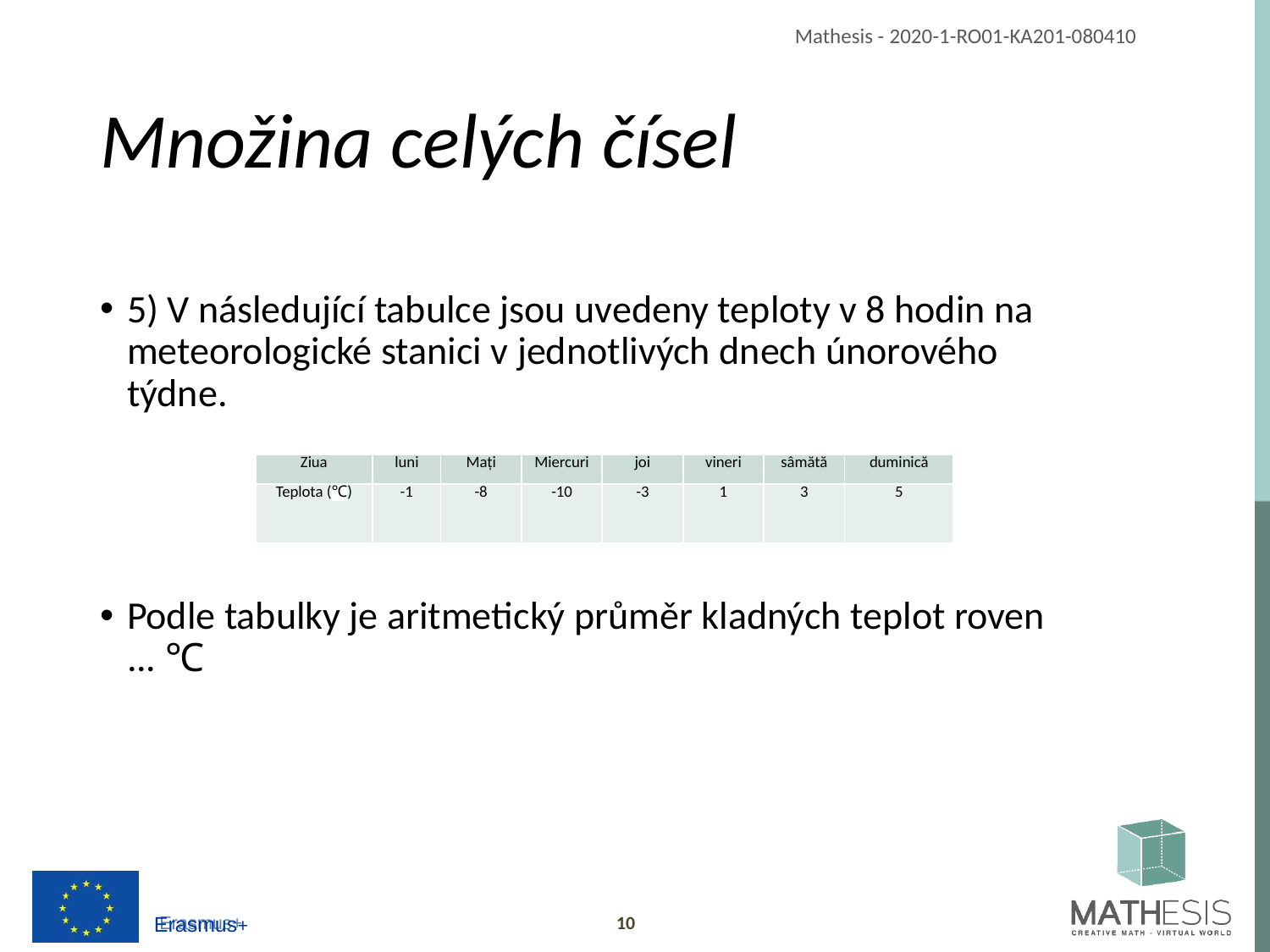

# Množina celých čísel
5) V následující tabulce jsou uvedeny teploty v 8 hodin na meteorologické stanici v jednotlivých dnech únorového týdne.

Podle tabulky je aritmetický průměr kladných teplot roven ... ℃

| Ziua | luni | Mați | Miercuri | joi | vineri | sâmătă | duminică |
| --- | --- | --- | --- | --- | --- | --- | --- |
| Teplota (℃) | -1 | -8 | -10 | -3 | 1 | 3 | 5 |